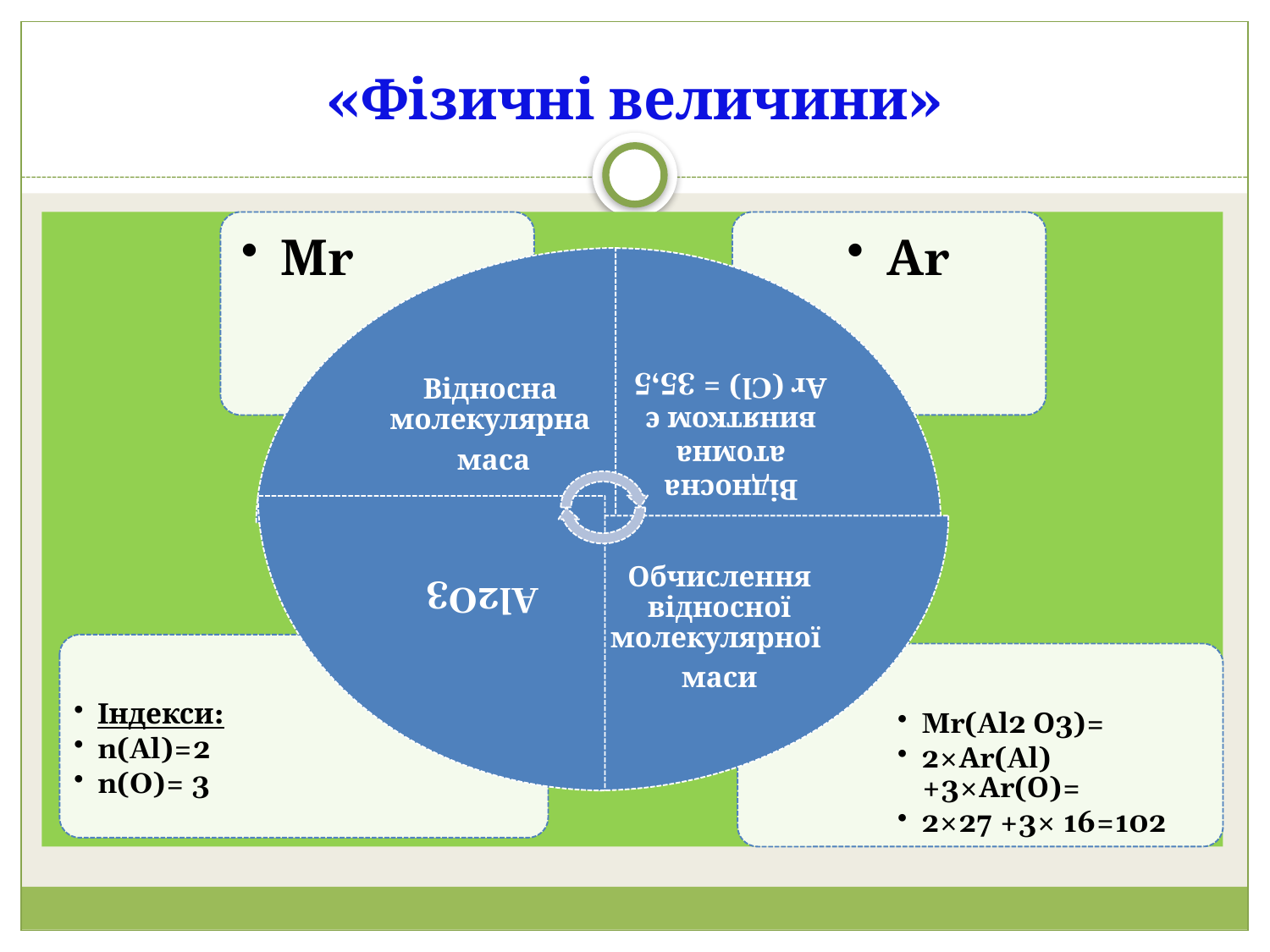

# «Фізичні величини»
Mr(Al2 О3)=
2×Аr(Al)+3×Аr(О)=
2×27 +3× 16=102
Індекси:
n(Al)=2
n(O)= 3
Аr

Мr
Відносна молекулярна
 маса
Відносна атомна винятком є Аr (Cl) = 35,5

     Обчислення відносної молекулярної
маси
Al2O3